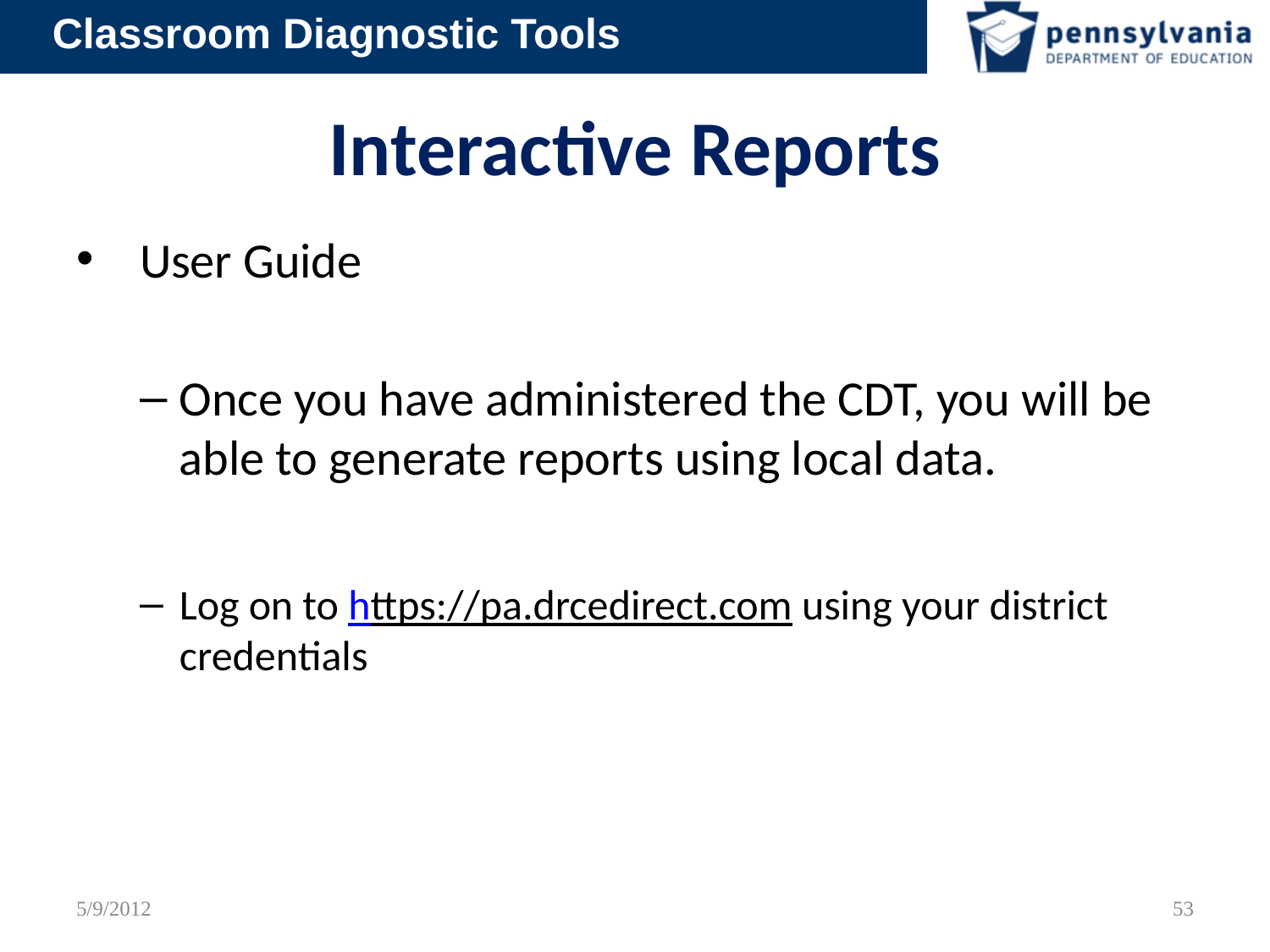

# Interactive Reports
User Guide

Once you have administered the CDT, you will be able to generate reports using local data.

Log on to https://pa.drcedirect.com using your district credentials

5/9/2012
53